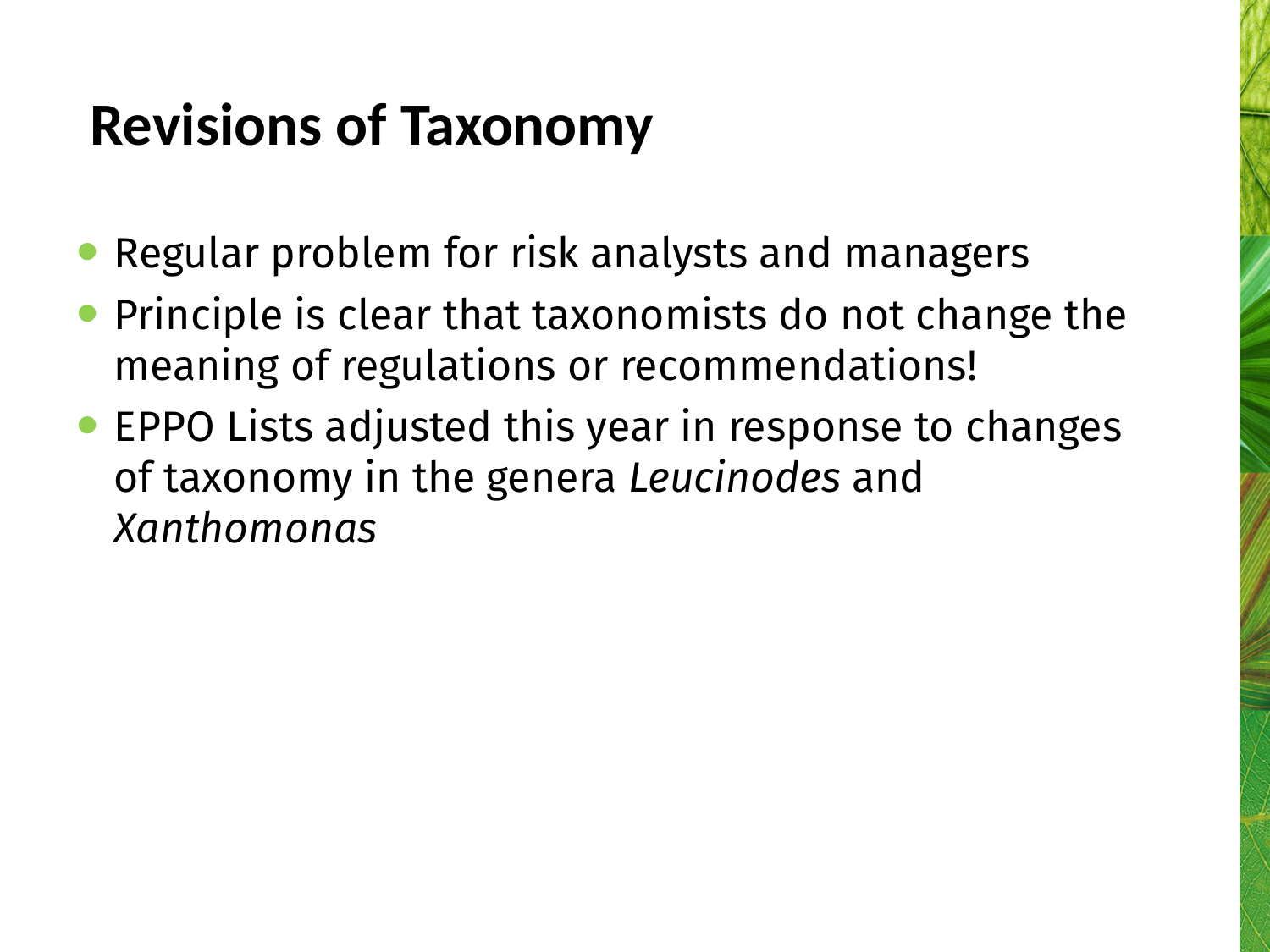

# Revisions of Taxonomy
Regular problem for risk analysts and managers
Principle is clear that taxonomists do not change the meaning of regulations or recommendations!
EPPO Lists adjusted this year in response to changes of taxonomy in the genera Leucinodes and Xanthomonas